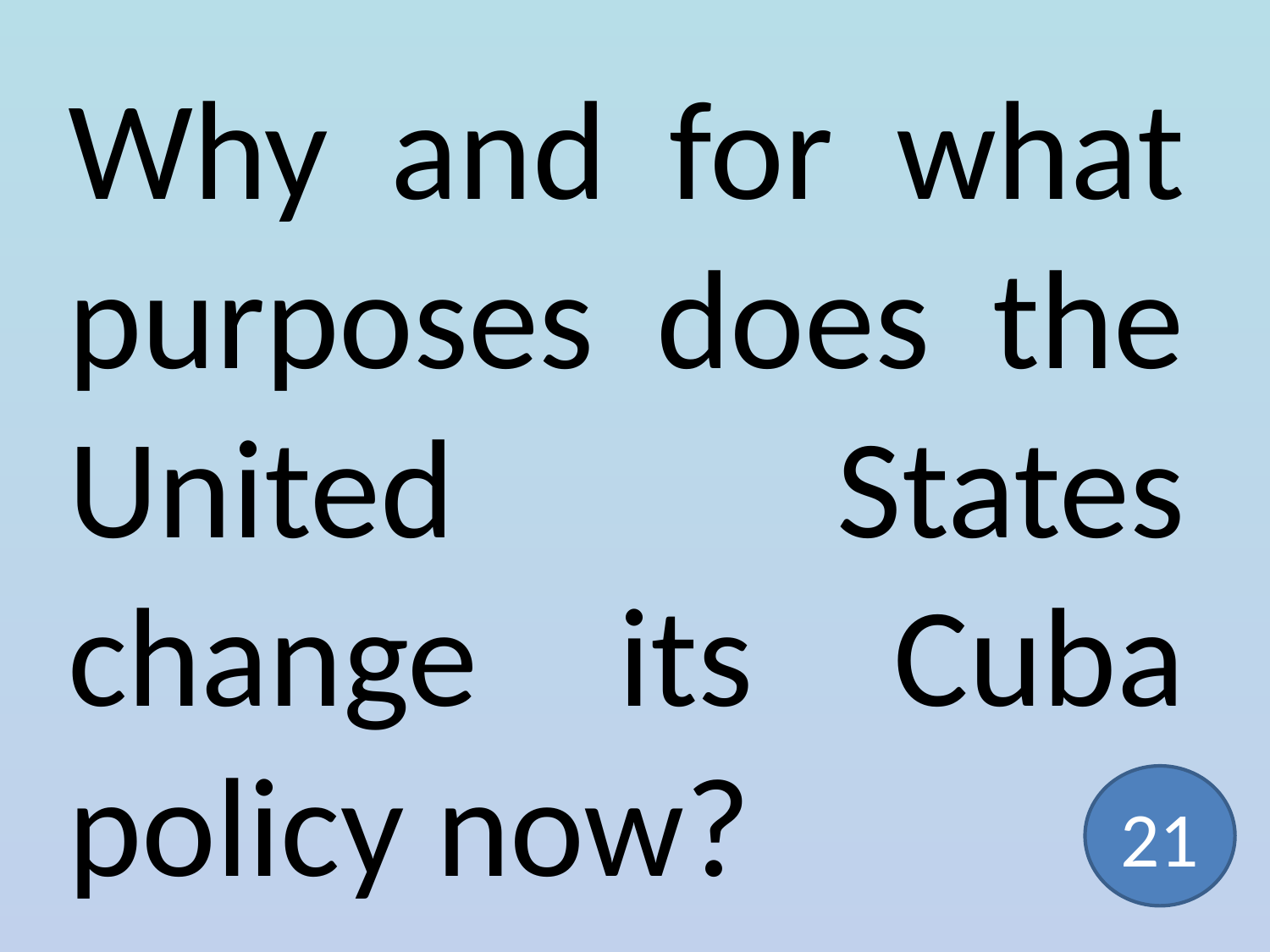

# Why and for what purposes does the United States change its Cuba policy now?
21